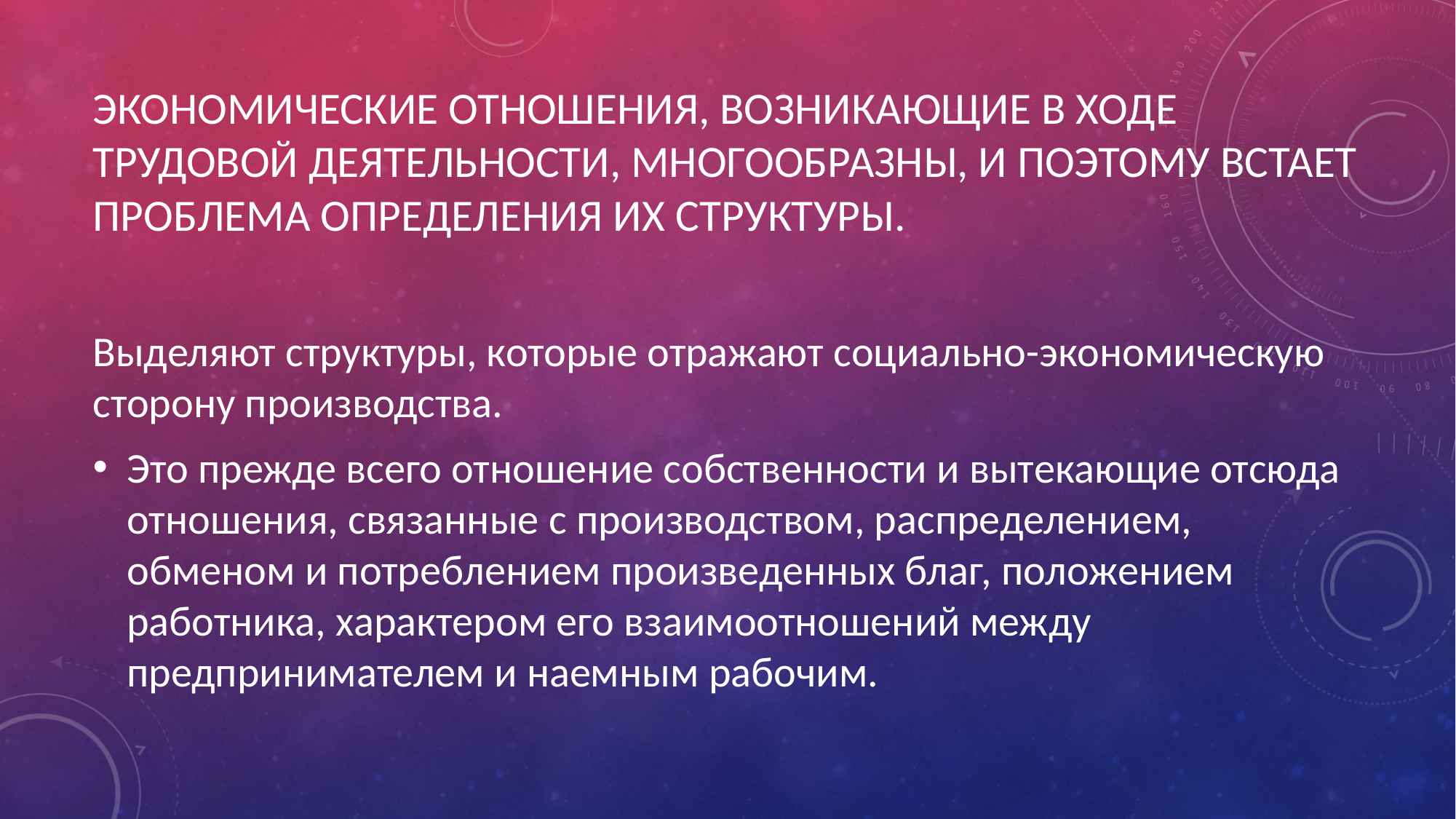

# Экономические отношения, возникающие в ходе трудовой деятельности, многообразны, и поэтому встает проблема определения их структуры.
Выделяют структуры, которые отражают социально-экономическую сторону производства.
Это прежде всего отношение собственности и вытекающие отсюда отношения, связанные с производством, распределением, обменом и потреблением произведенных благ, положением работника, характером его взаимоотношений между предпринимателем и наемным рабочим.